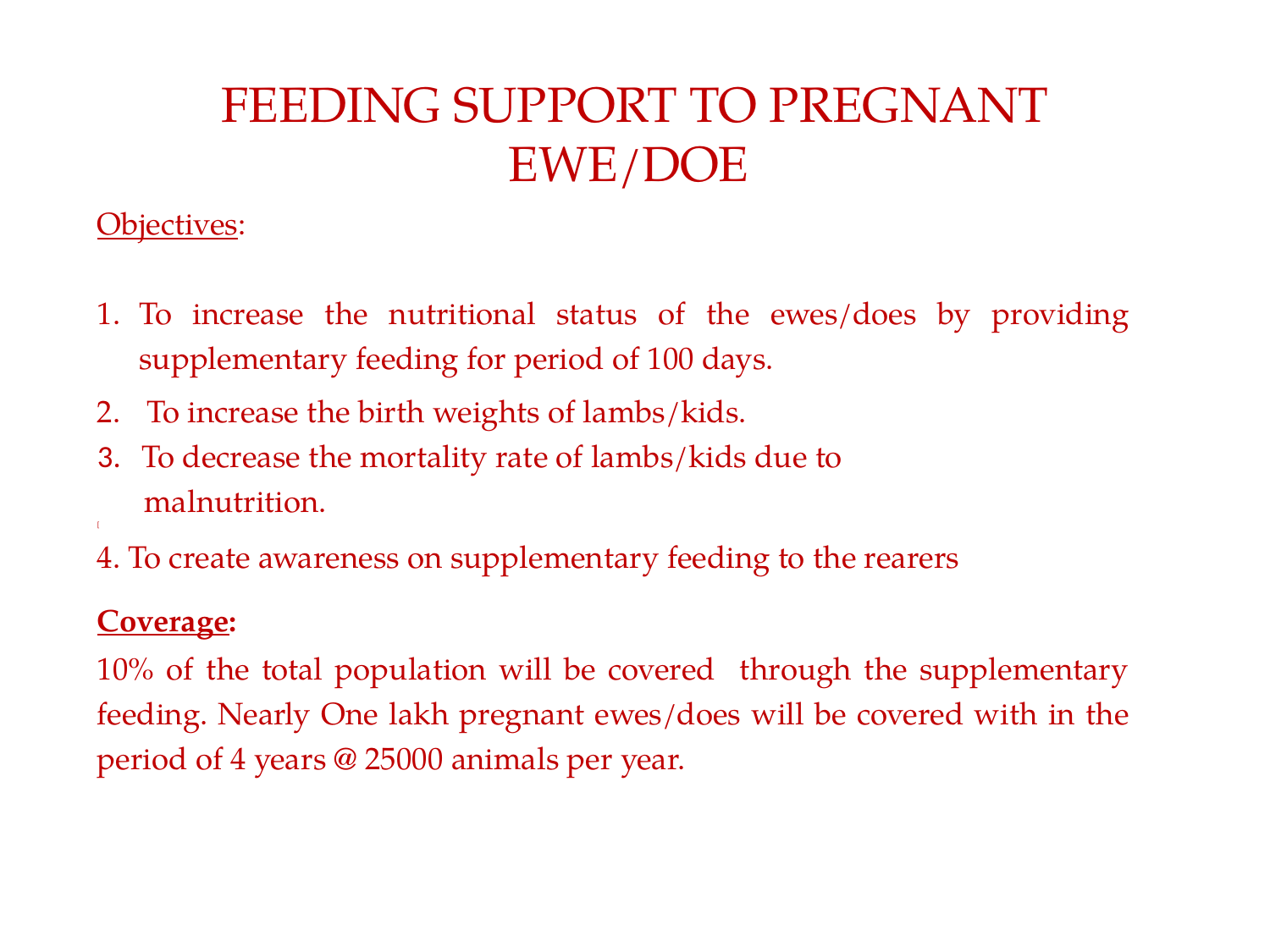

# FEEDING SUPPORT TO PREGNANT EWE/DOE
Objectives:

To increase the nutritional status of the ewes/does by providing supplementary feeding for period of 100 days.

 To increase the birth weights of lambs/kids.
3.   To decrease the mortality rate of lambs/kids due to
      malnutrition.
[
4. To create awareness on supplementary feeding to the rearers

Coverage:
10% of the total population will be covered  through the supplementary feeding. Nearly One lakh pregnant ewes/does will be covered with in the period of 4 years @ 25000 animals per year.
 P